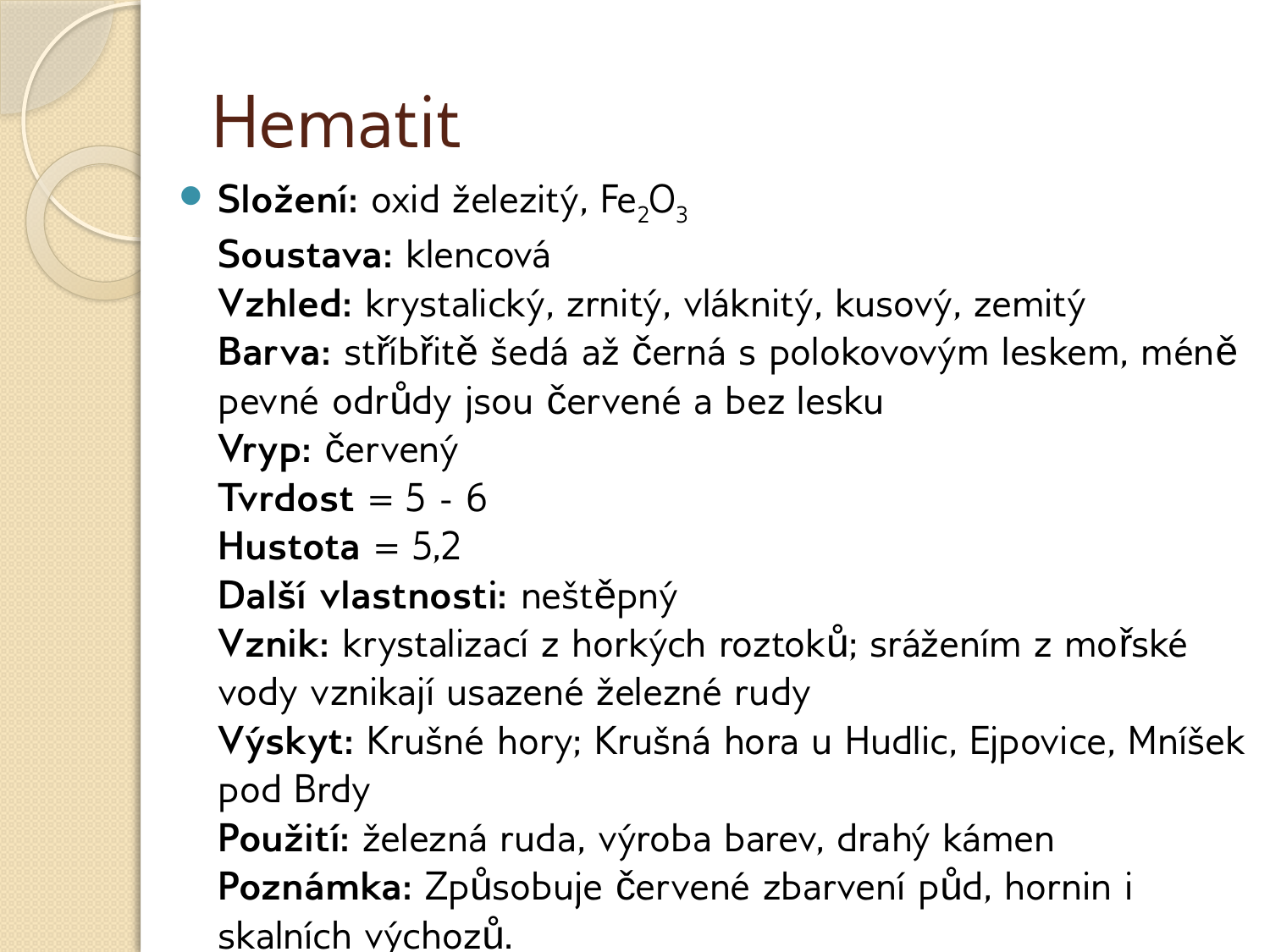

# Hematit
Složení: oxid železitý, Fe2O3 
Soustava: klencová 
Vzhled: krystalický, zrnitý, vláknitý, kusový, zemitý 
Barva: stříbřitě šedá až černá s polokovovým leskem, méně pevné odrůdy jsou červené a bez lesku 
Vryp: červený 
Tvrdost = 5 - 6 
Hustota = 5,2 
Další vlastnosti: neštěpný 
Vznik: krystalizací z horkých roztoků; srážením z mořské vody vznikají usazené železné rudy 
Výskyt: Krušné hory; Krušná hora u Hudlic, Ejpovice, Mníšek pod Brdy 
Použití: železná ruda, výroba barev, drahý kámen 
Poznámka: Způsobuje červené zbarvení půd, hornin i skalních výchozů.